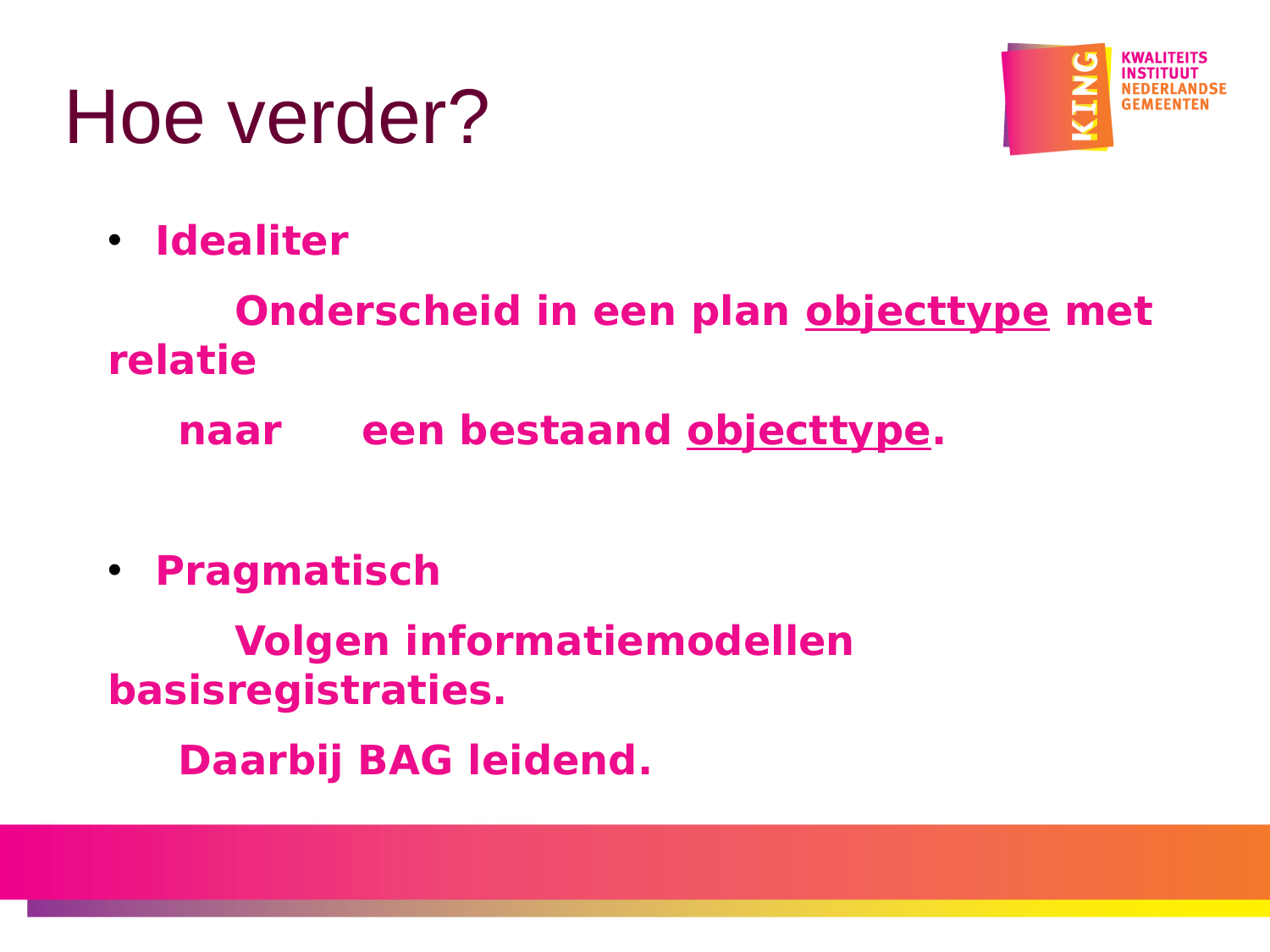

# Hoe verder?
Idealiter
	Onderscheid in een plan objecttype met relatie
     naar 	een bestaand objecttype.

Pragmatisch
	Volgen informatiemodellen basisregistraties.
     Daarbij BAG leidend.